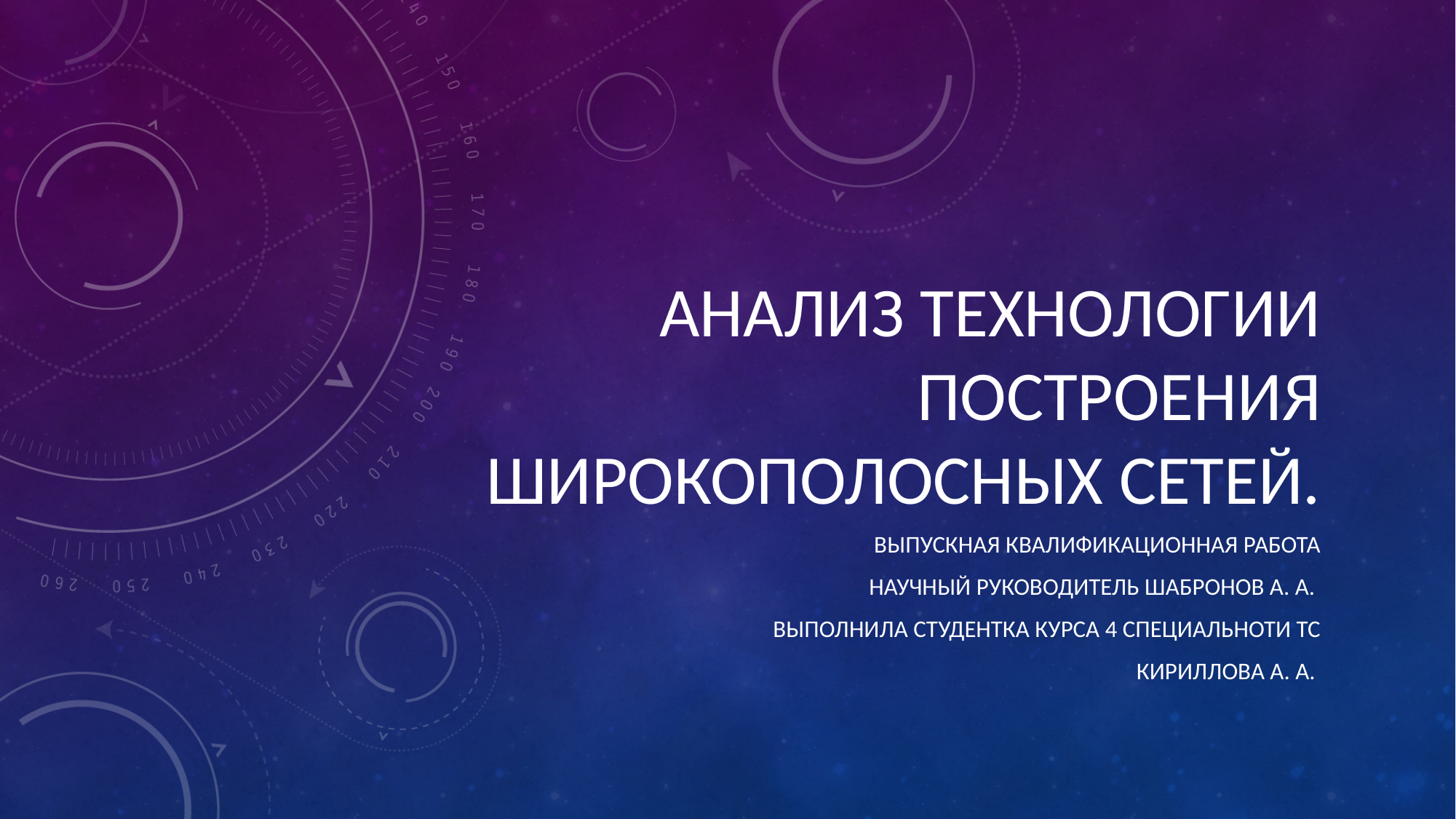

# Анализ технологии построения широкополосных сетей.
Выпускная квалификационная работа
Научный руководитель Шабронов А. А.
Выполнила студентка курса 4 специальноти тс
Кириллова А. А.